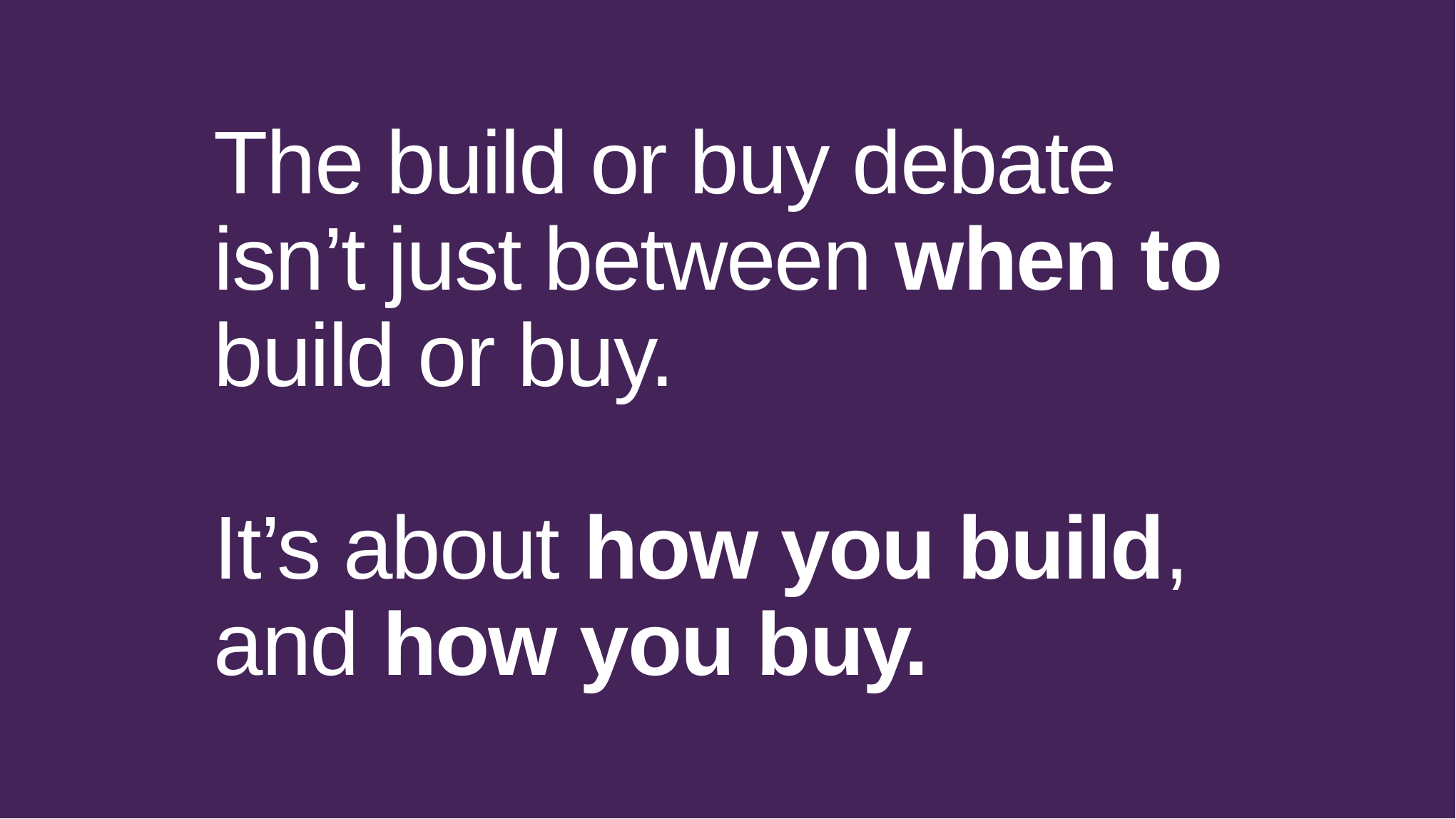

# The build or buy debate isn’t just between when to build or buy. It’s about how you build, and how you buy.